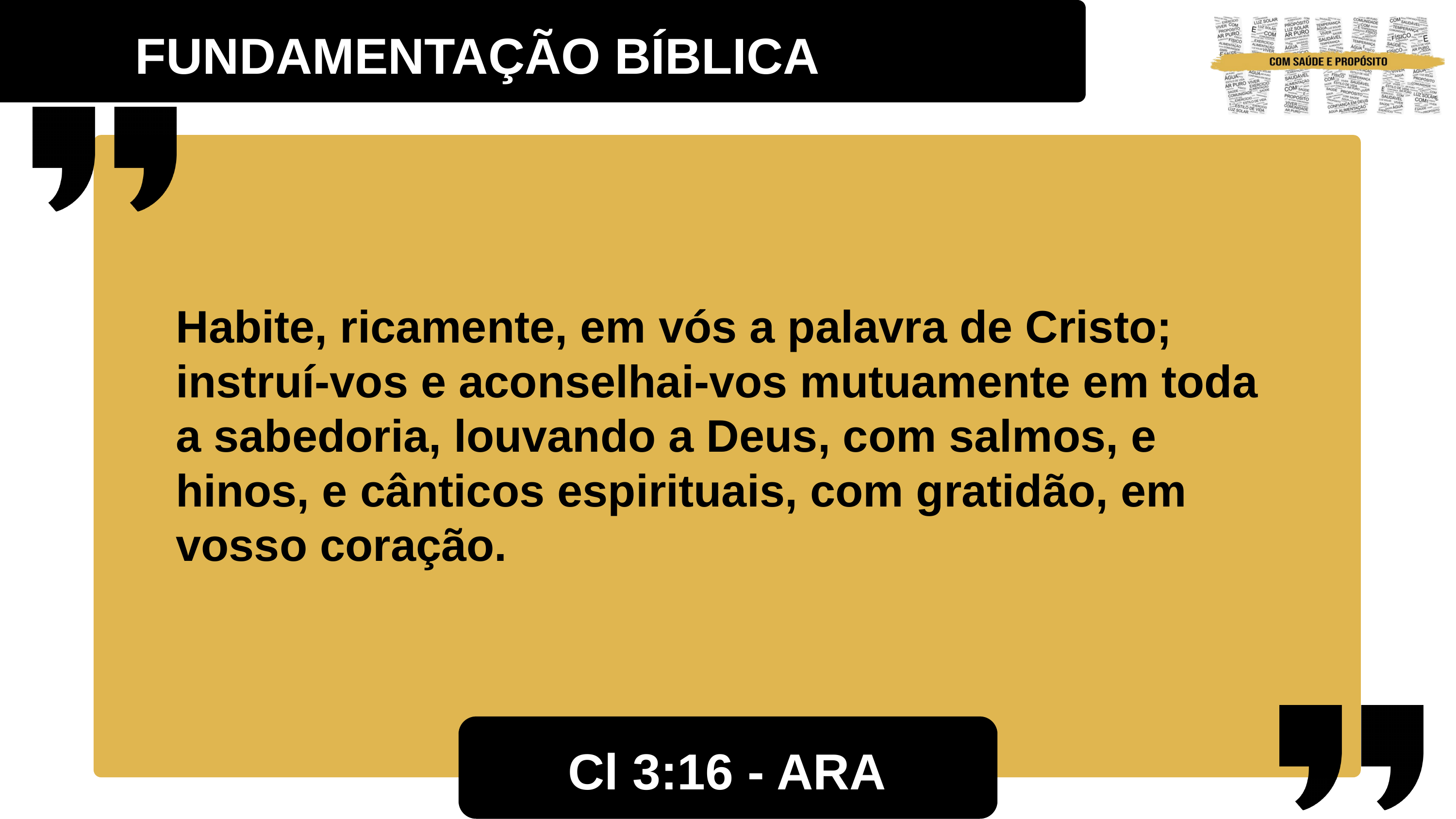

FUNDAMENTAÇÃO BÍBLICA

Habite, ricamente, em vós a palavra de Cristo; instruí-vos e aconselhai-vos mutuamente em toda a sabedoria, louvando a Deus, com salmos, e hinos, e cânticos espirituais, com gratidão, em vosso coração.

Cl 3:16 - ARA